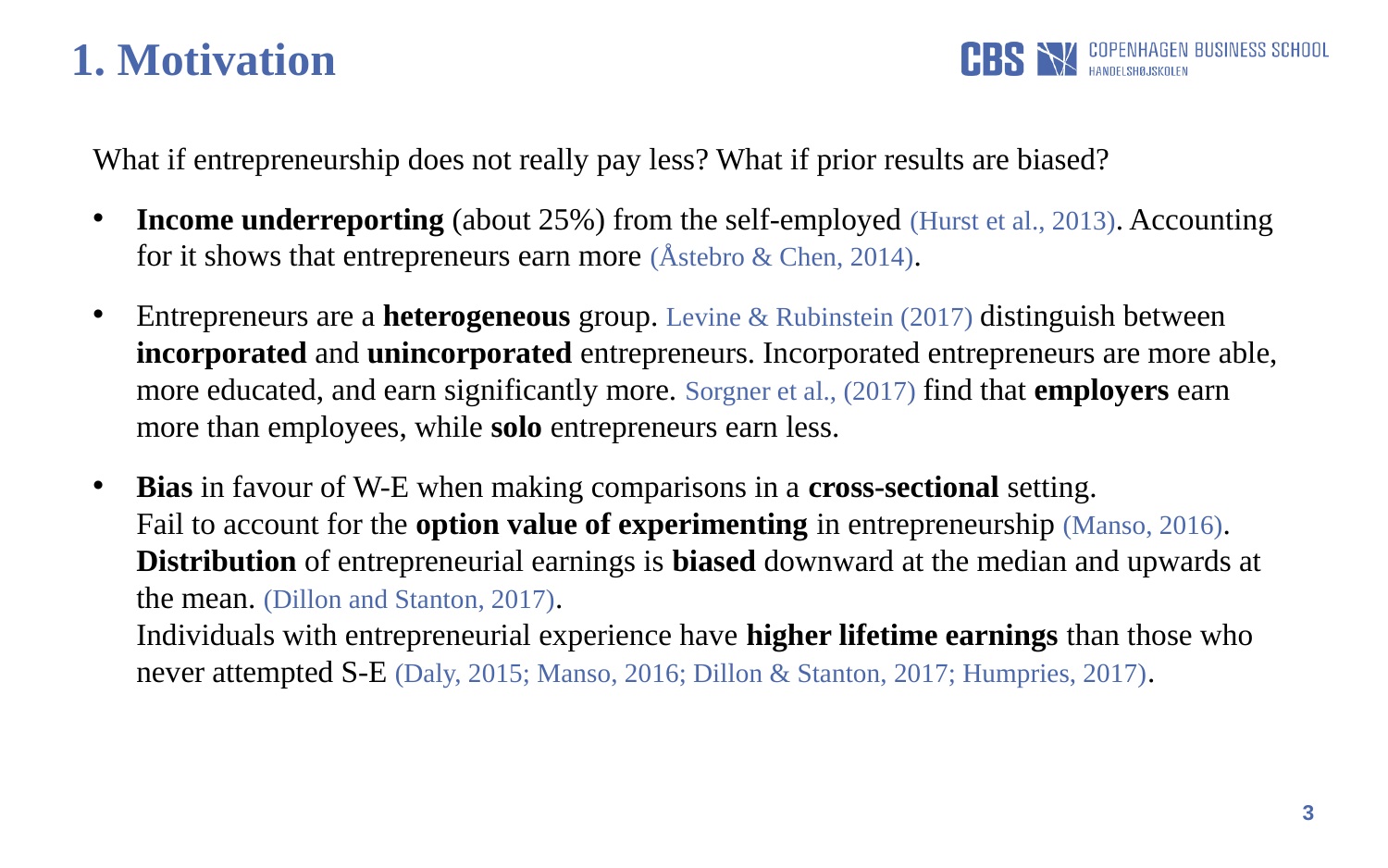

1. Motivation
What if entrepreneurship does not really pay less? What if prior results are biased?
Income underreporting (about 25%) from the self-employed (Hurst et al., 2013). Accounting for it shows that entrepreneurs earn more (Åstebro & Chen, 2014).
Entrepreneurs are a heterogeneous group. Levine & Rubinstein (2017) distinguish between incorporated and unincorporated entrepreneurs. Incorporated entrepreneurs are more able, more educated, and earn significantly more. Sorgner et al., (2017) find that employers earn more than employees, while solo entrepreneurs earn less.
Bias in favour of W-E when making comparisons in a cross-sectional setting.
Fail to account for the option value of experimenting in entrepreneurship (Manso, 2016).
Distribution of entrepreneurial earnings is biased downward at the median and upwards at the mean. (Dillon and Stanton, 2017).
Individuals with entrepreneurial experience have higher lifetime earnings than those who never attempted S-E (Daly, 2015; Manso, 2016; Dillon & Stanton, 2017; Humpries, 2017).